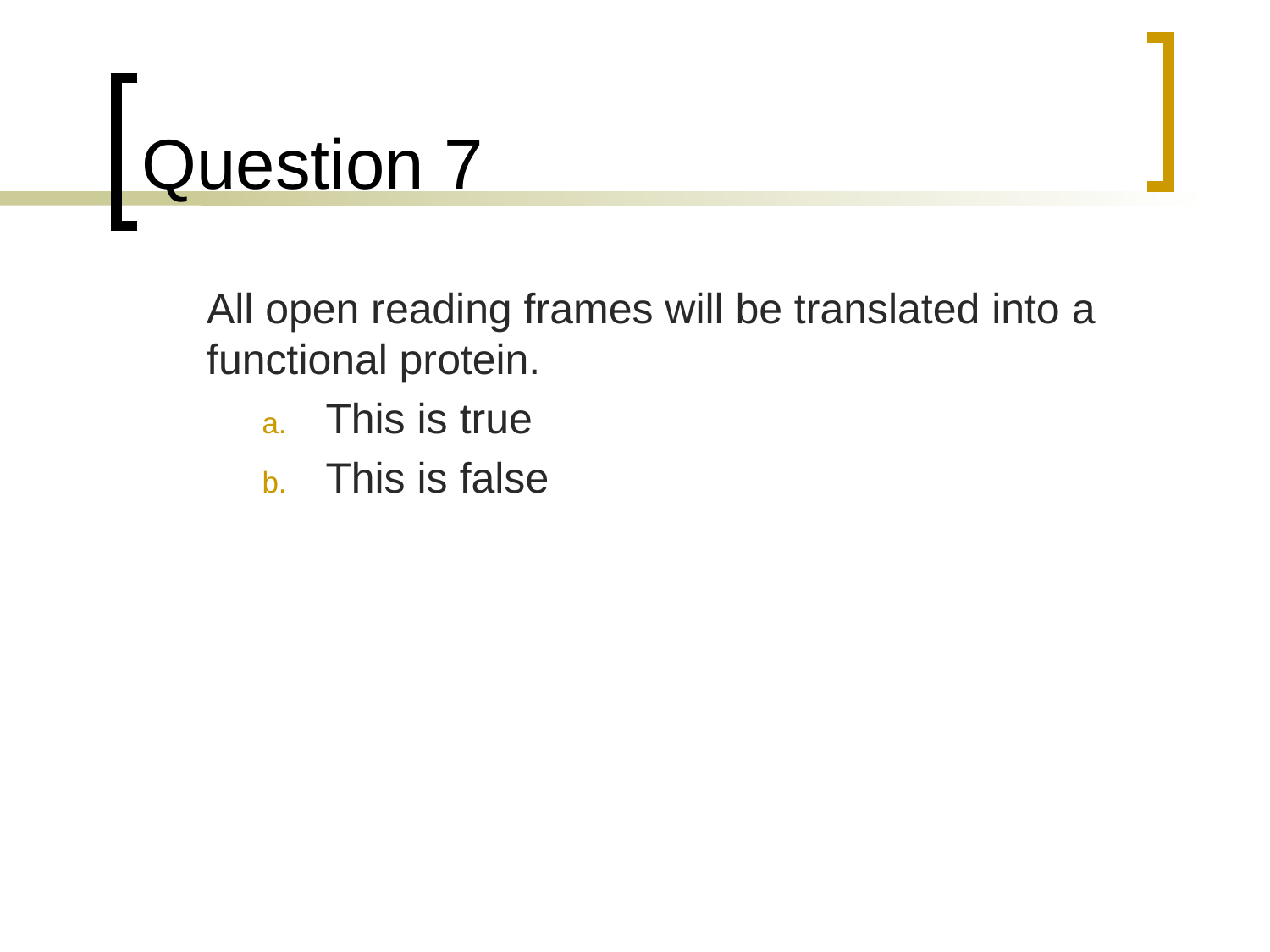

# Question 7
	All open reading frames will be translated into a functional protein.
This is true
This is false